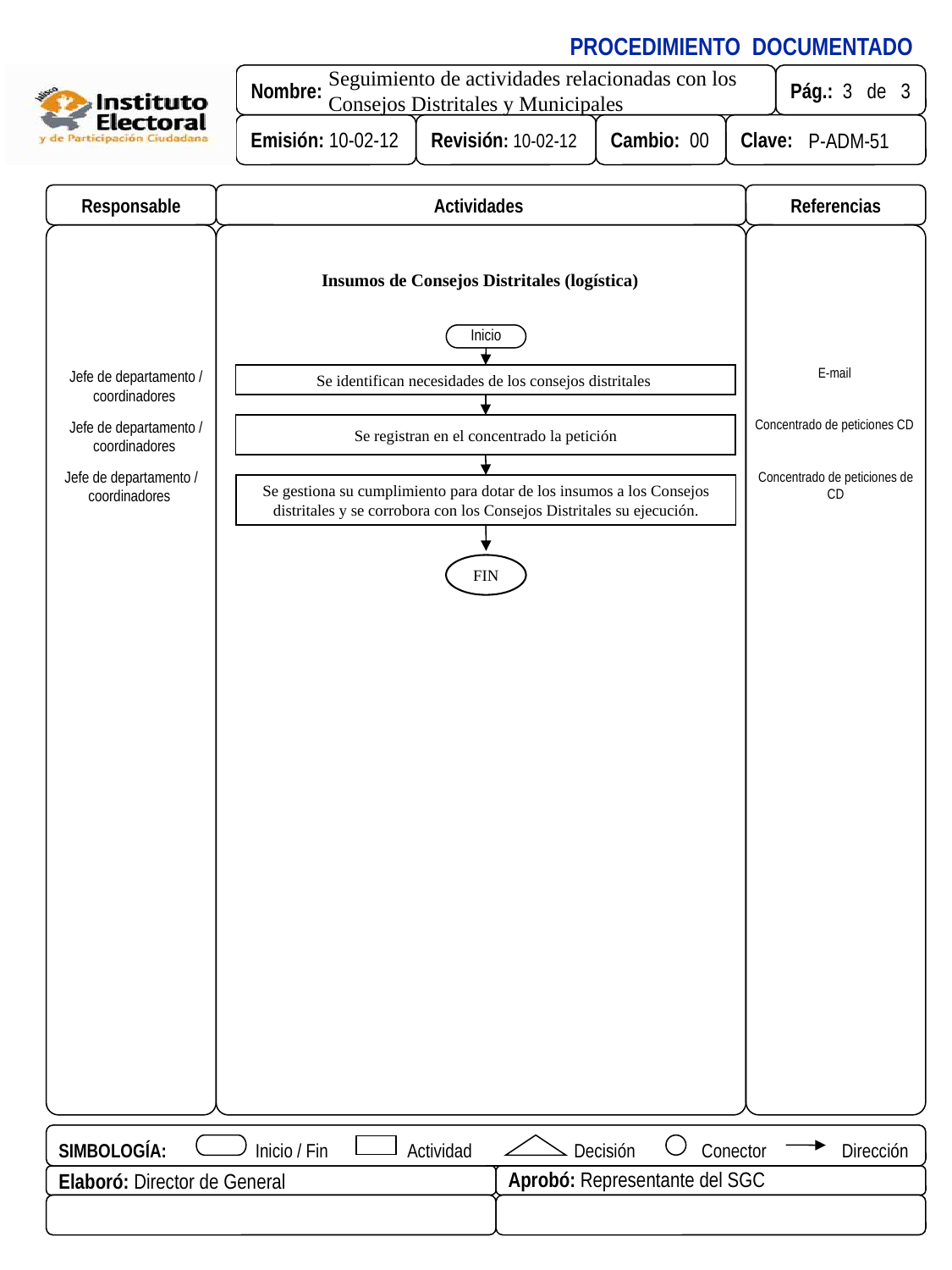

Responsable
Actividades
Referencias

Insumos de Consejos Distritales (logística)
Inicio
E-mail

Se identifican necesidades de los consejos distritales
Jefe de departamento / coordinadores
Concentrado de peticiones CD

Se registran en el concentrado la petición
Jefe de departamento / coordinadores
Jefe de departamento / coordinadores
Concentrado de peticiones de CD

Se gestiona su cumplimiento para dotar de los insumos a los Consejos distritales y se corrobora con los Consejos Distritales su ejecución.
FIN